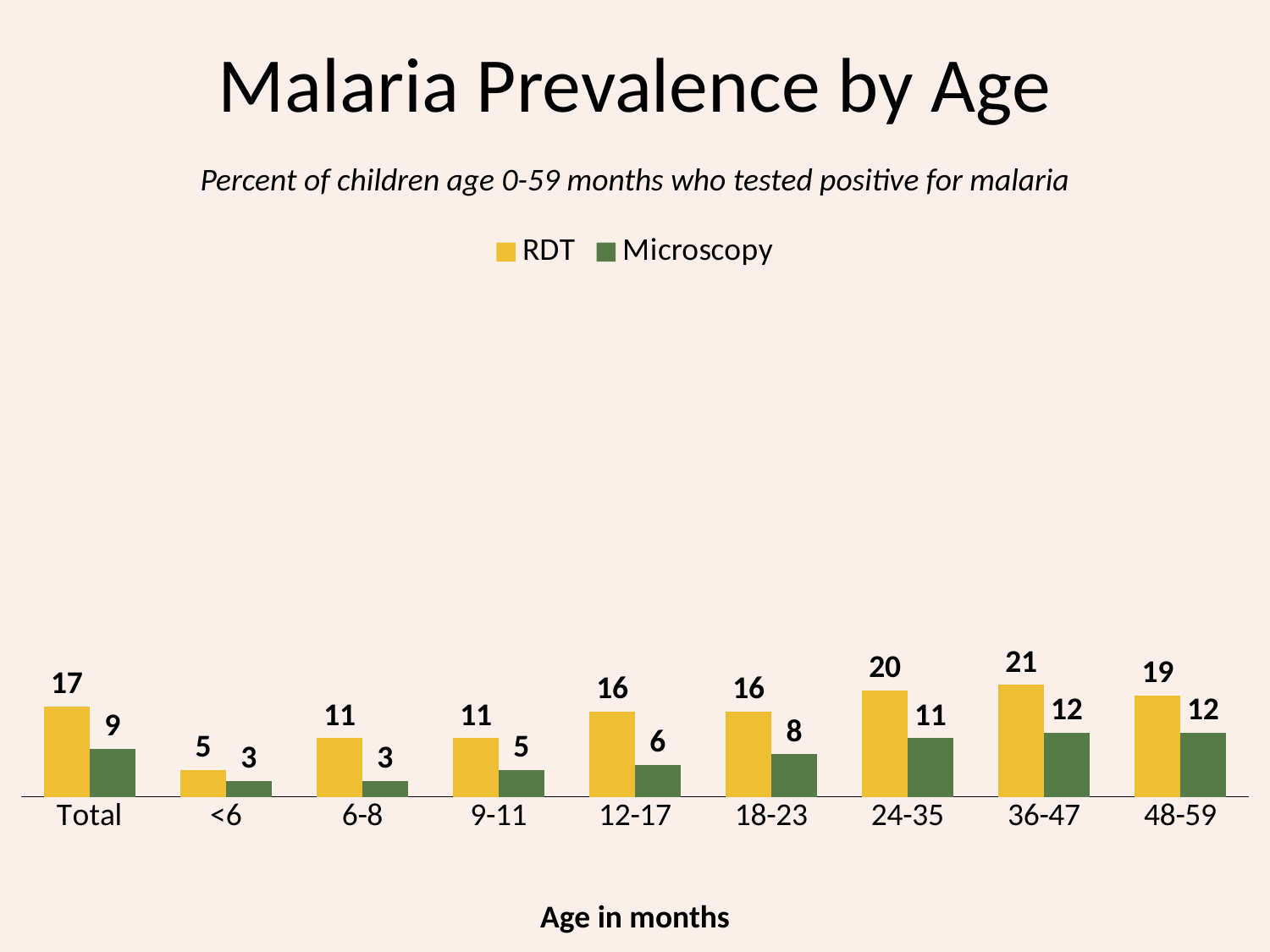

# Malaria Prevalence by Age
Percent of children age 0-59 months who tested positive for malaria

### Chart

| Category | RDT | Microscopy |
|---|---|---|
| Total | 17.0 | 9.0 |
| <6 | 5.0 | 3.0 |
| 6-8 | 11.0 | 3.0 |
| 9-11 | 11.0 | 5.0 |
| 12-17 | 16.0 | 6.0 |
| 18-23 | 16.0 | 8.0 |
| 24-35 | 20.0 | 11.0 |
| 36-47 | 21.0 | 12.0 |
| 48-59 | 19.0 | 12.0 |
Age in months